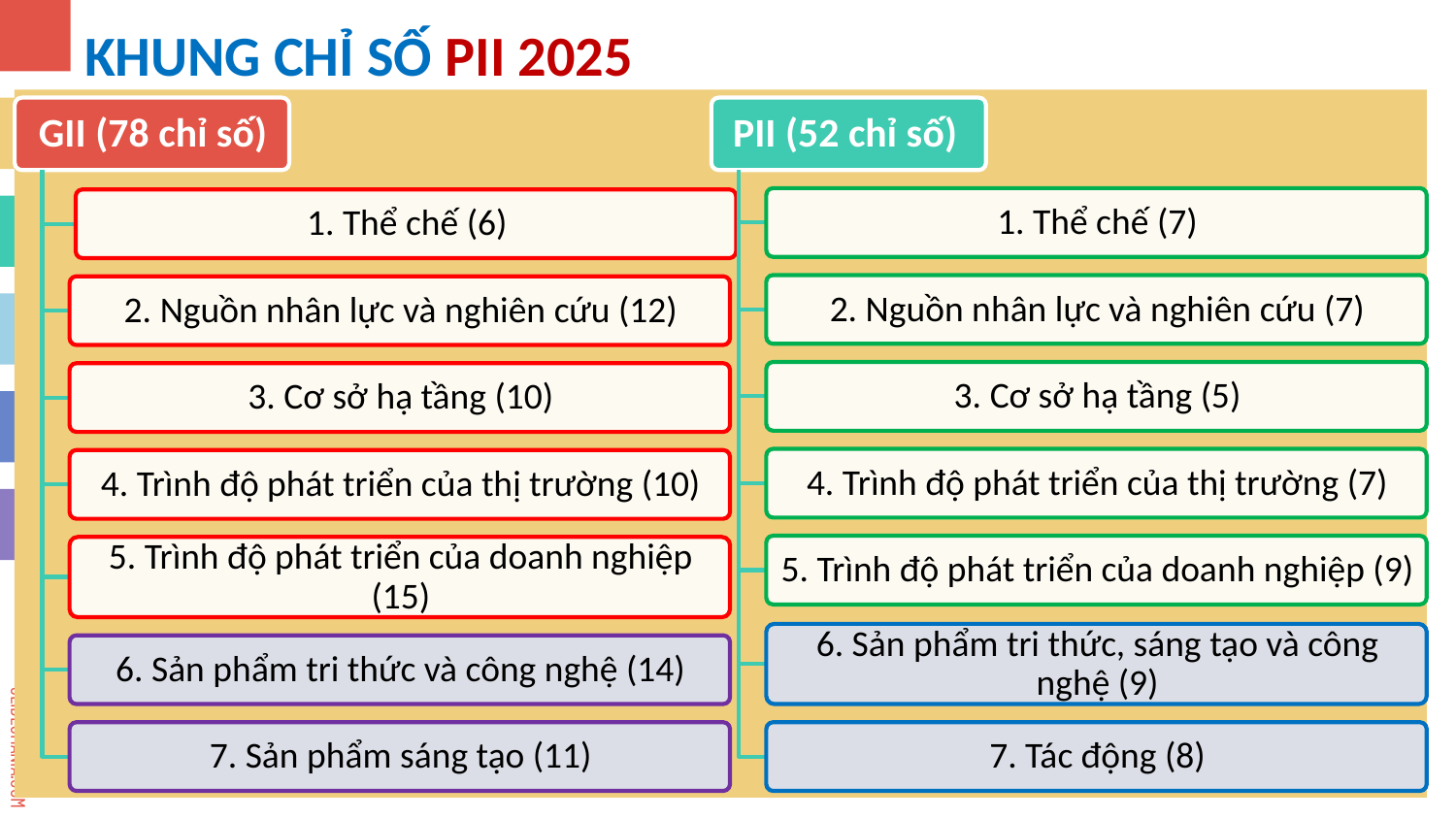

# KHUNG CHỈ SỐ PII 2025
GII (78 chỉ số)
1. Thể chế (6)
2. Nguồn nhân lực và nghiên cứu (12)
3. Cơ sở hạ tầng (10)
4. Trình độ phát triển của thị trường (10)
5. Trình độ phát triển của doanh nghiệp (15)
6. Sản phẩm tri thức và công nghệ (14)
7. Sản phẩm sáng tạo (11)
PII (52 chỉ số)
1. Thể chế (7)
2. Nguồn nhân lực và nghiên cứu (7)
3. Cơ sở hạ tầng (5)
4. Trình độ phát triển của thị trường (7)
5. Trình độ phát triển của doanh nghiệp (9)
6. Sản phẩm tri thức, sáng tạo và công nghệ (9)
7. Tác động (8)
4